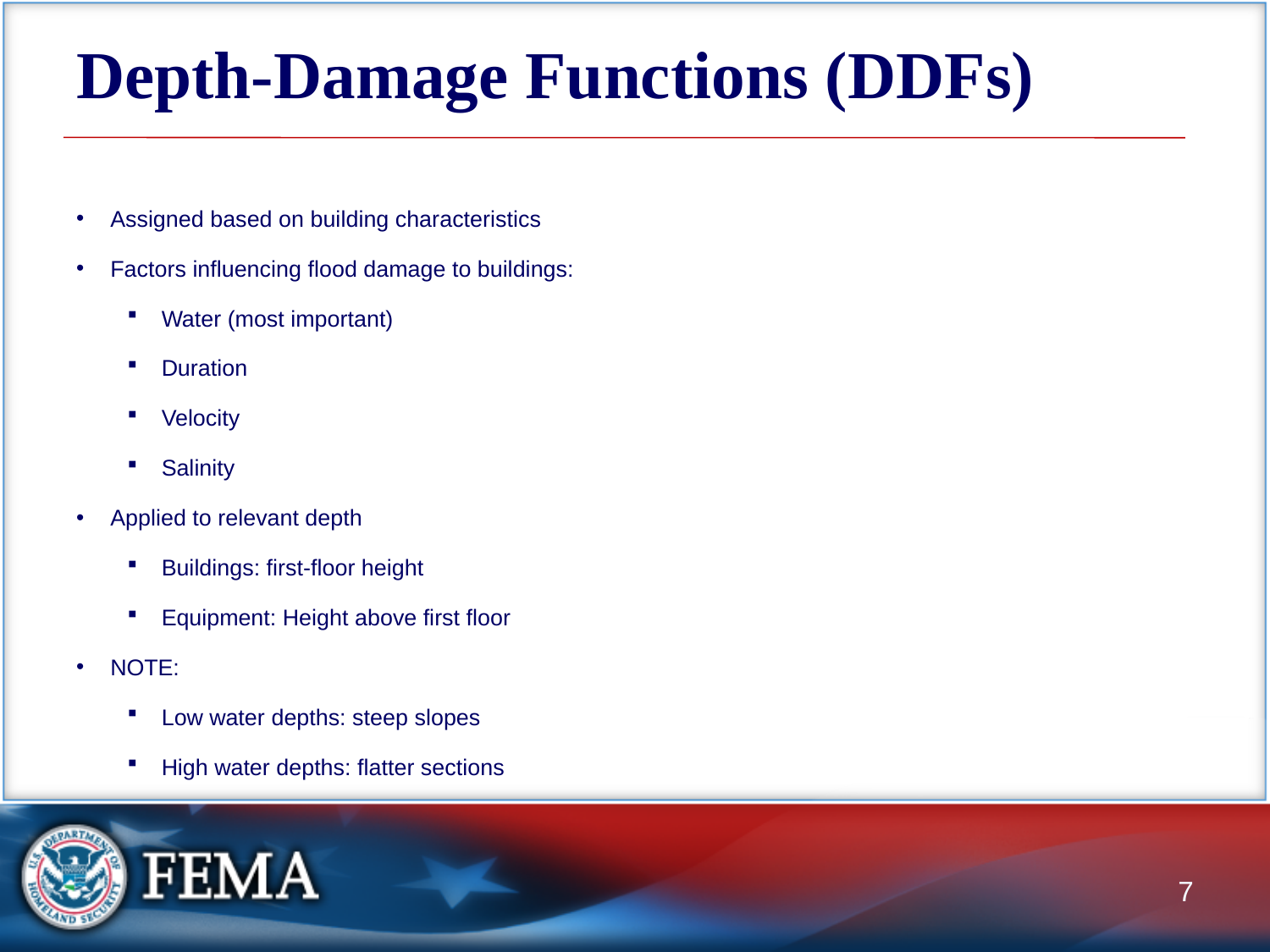

# Depth-Damage Functions (DDFs)

Assigned based on building characteristics
Factors influencing flood damage to buildings:
Water (most important)
Duration
Velocity
Salinity
Applied to relevant depth
Buildings: first-floor height
Equipment: Height above first floor
NOTE:
Low water depths: steep slopes
High water depths: flatter sections
7